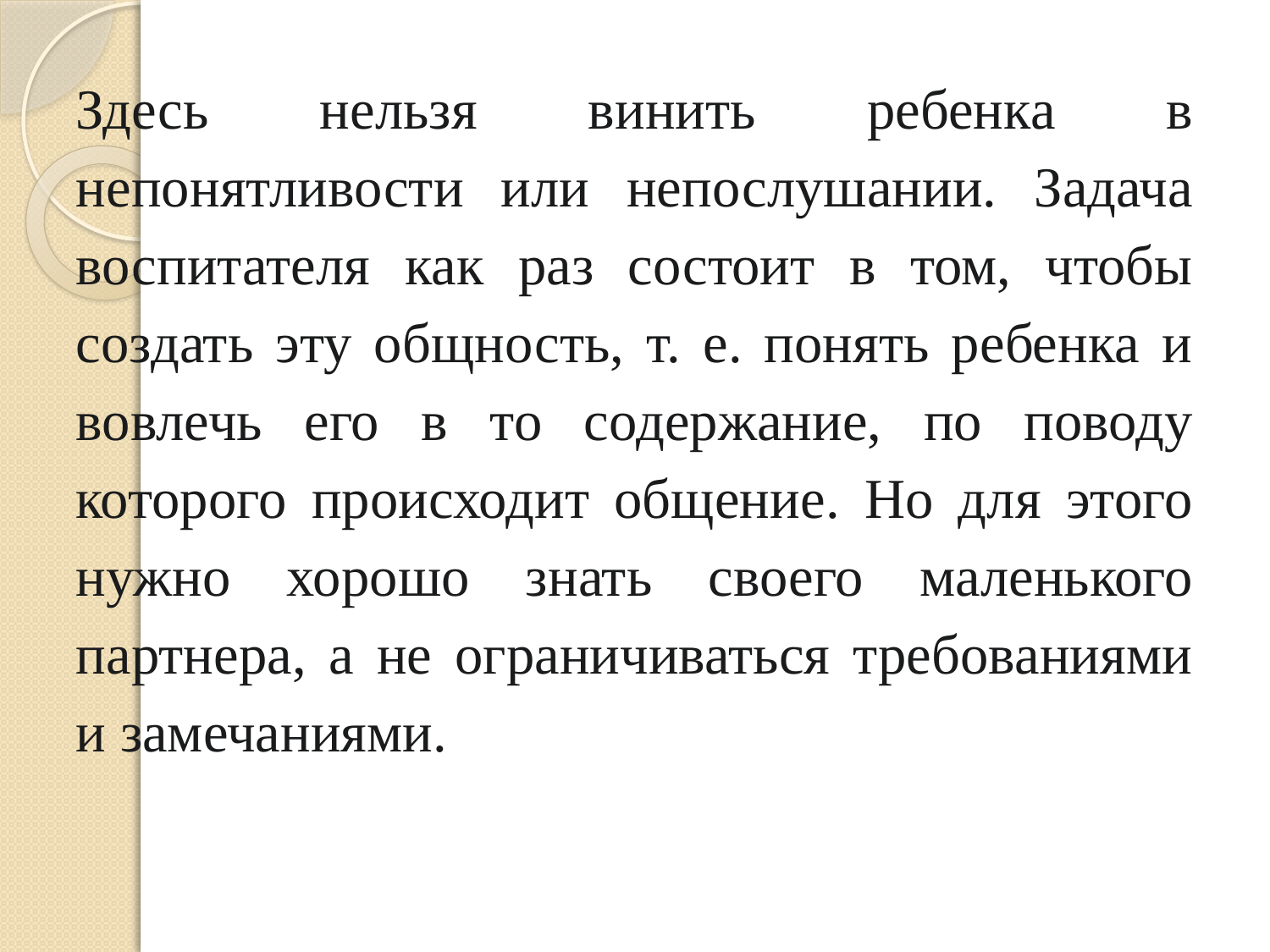

Здесь нельзя винить ребенка в непонятливости или непослушании. Задача воспитателя как раз состоит в том, чтобы создать эту общность, т. е. понять ребенка и вовлечь его в то содержание, по поводу которого происходит общение. Но для этого нужно хорошо знать своего маленького партнера, а не ограничиваться требованиями и замечаниями.